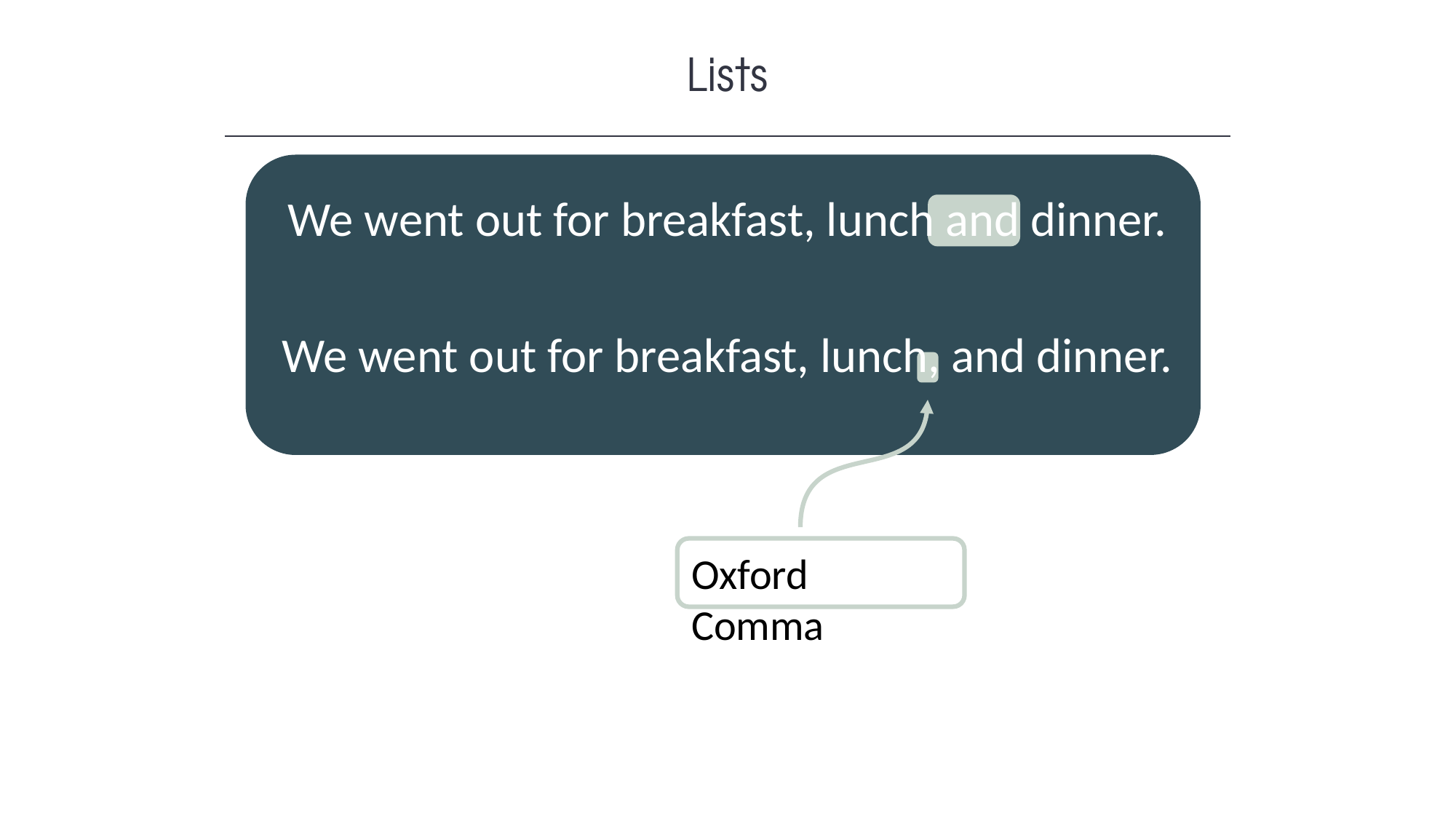

Lists
HAWKES LEARNING

We went out for breakfast, lunch and dinner.

We went out for breakfast, lunch, and dinner.

Oxford Comma